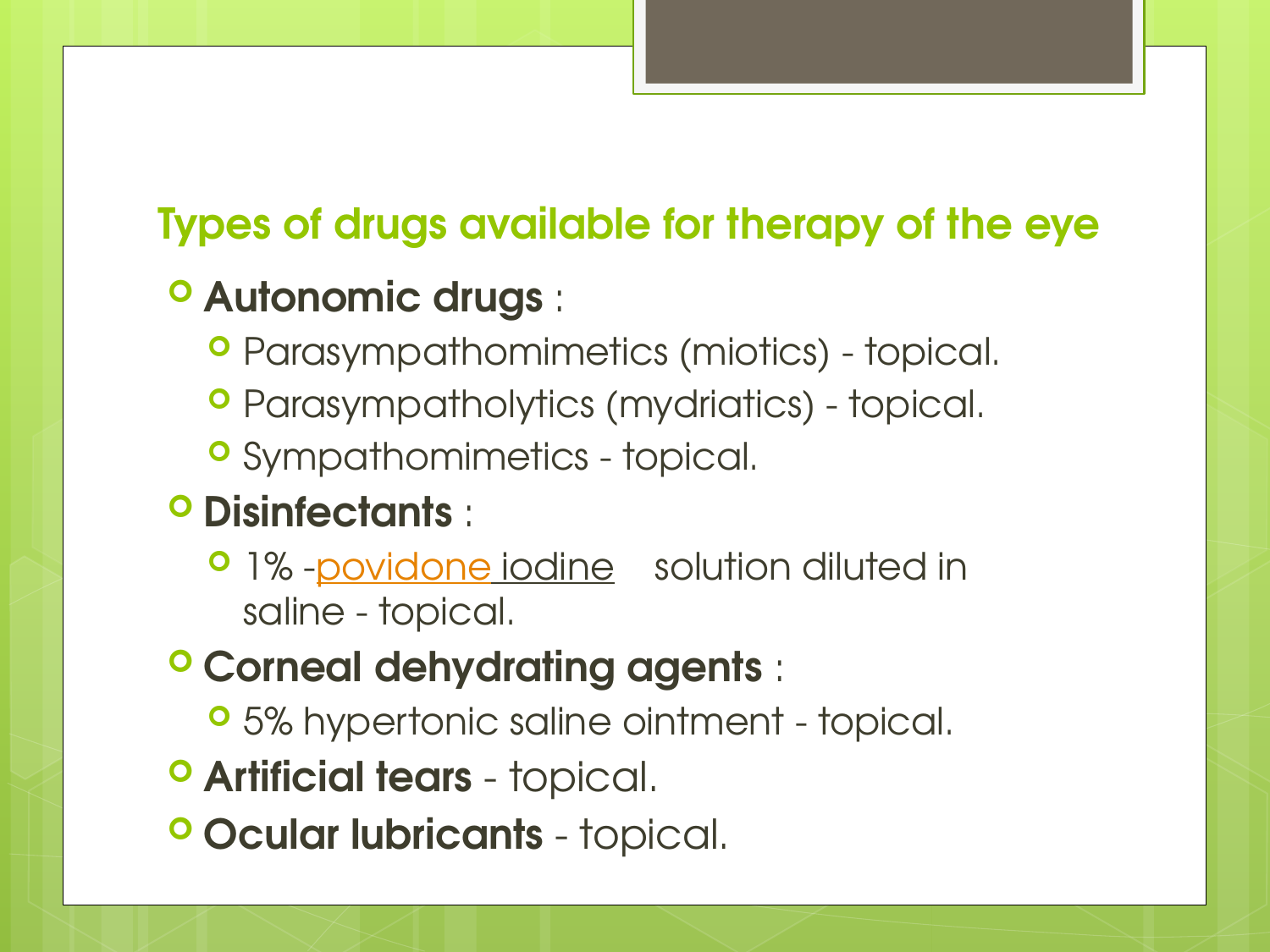

# Types of drugs available for therapy of the eye
Autonomic drugs :
Parasympathomimetics (miotics) - topical.
Parasympatholytics (mydriatics) - topical.
Sympathomimetics - topical.
Disinfectants :
1% -povidone iodine    solution diluted in saline - topical.
Corneal dehydrating agents :
5% hypertonic saline ointment - topical.
Artificial tears - topical.
Ocular lubricants - topical.